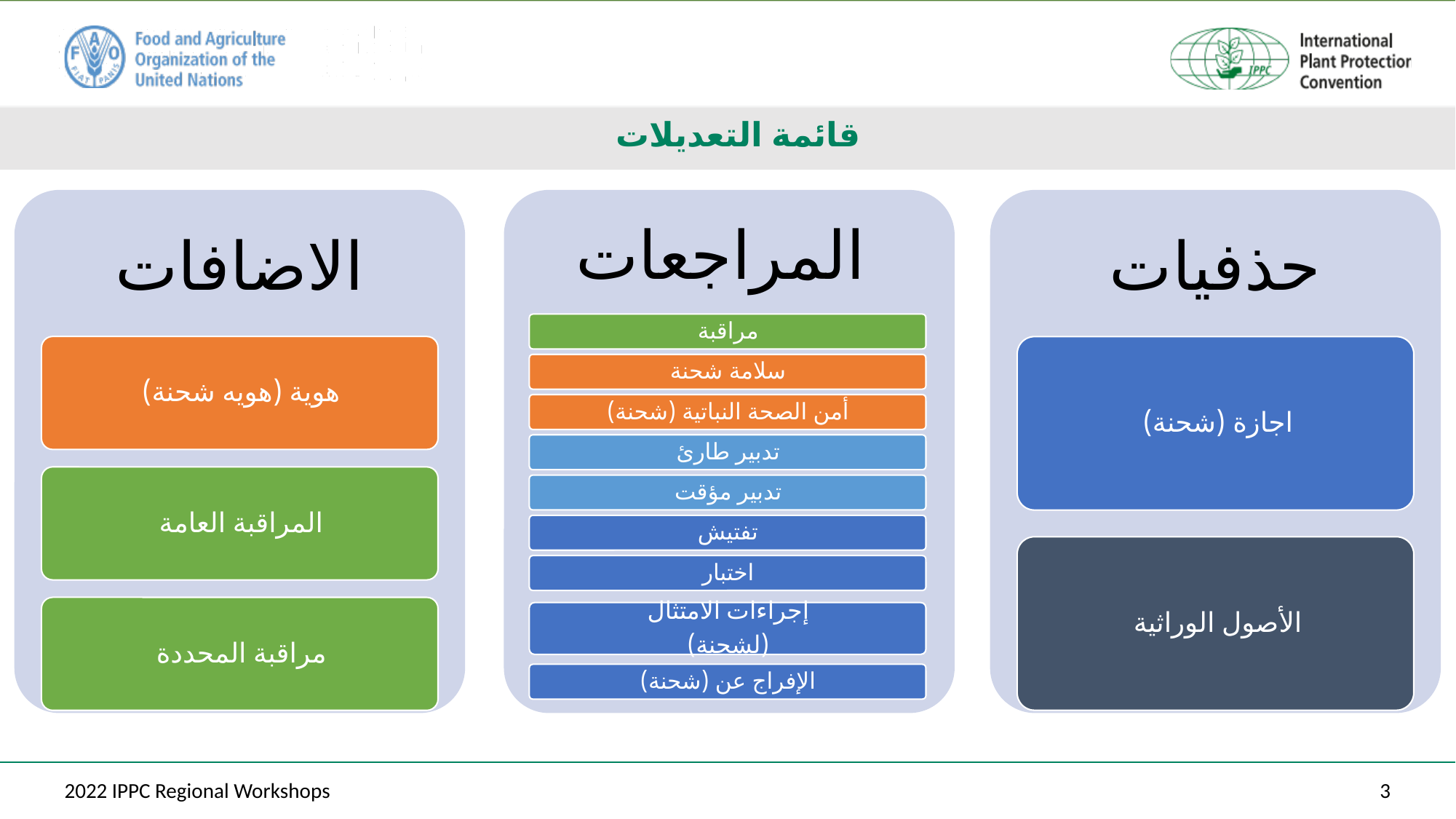

# قائمة التعديلات
الاضافات
هوية (هویه شحنة)
المراقبة العامة
مراقبة المحددة

المراجعات

مراقبة
سلامة شحنة
أمن الصحة النباتية (شحنة)
تدبير طارئ
تدبير مؤقت
تفتيش
اختبار
إجراءات الامتثال
(لشحنة)
الإفراج عن (شحنة)
حذفیات
اجازة (شحنة)
الأصول الوراثية